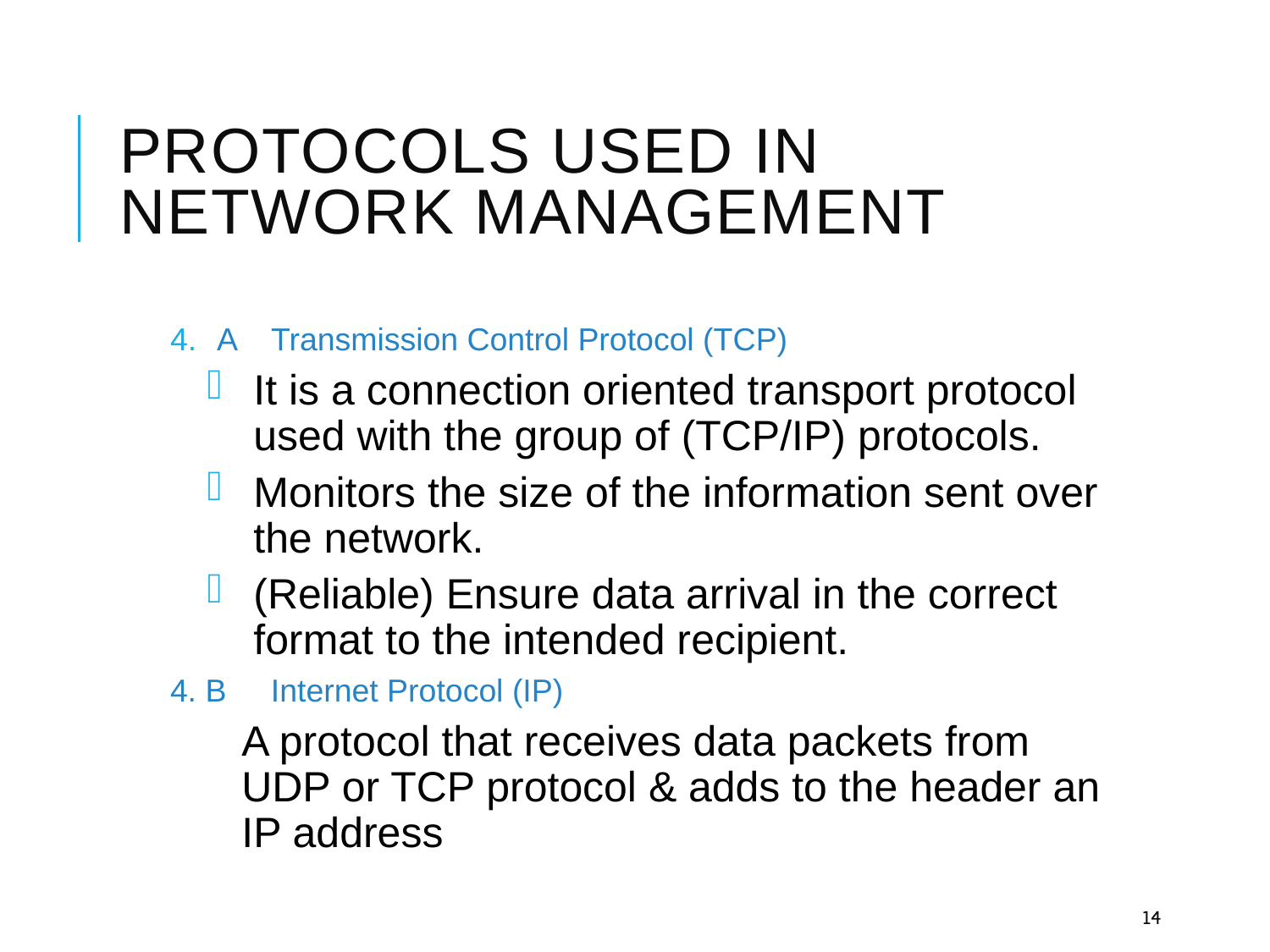

# Protocols used in Network Management
A    Transmission Control Protocol (TCP)
It is a connection oriented transport protocol used with the group of (TCP/IP) protocols.
Monitors the size of the information sent over the network.
(Reliable) Ensure data arrival in the correct format to the intended recipient.
4. B     Internet Protocol (IP)
	A protocol that receives data packets from UDP or TCP protocol & adds to the header an IP address

14